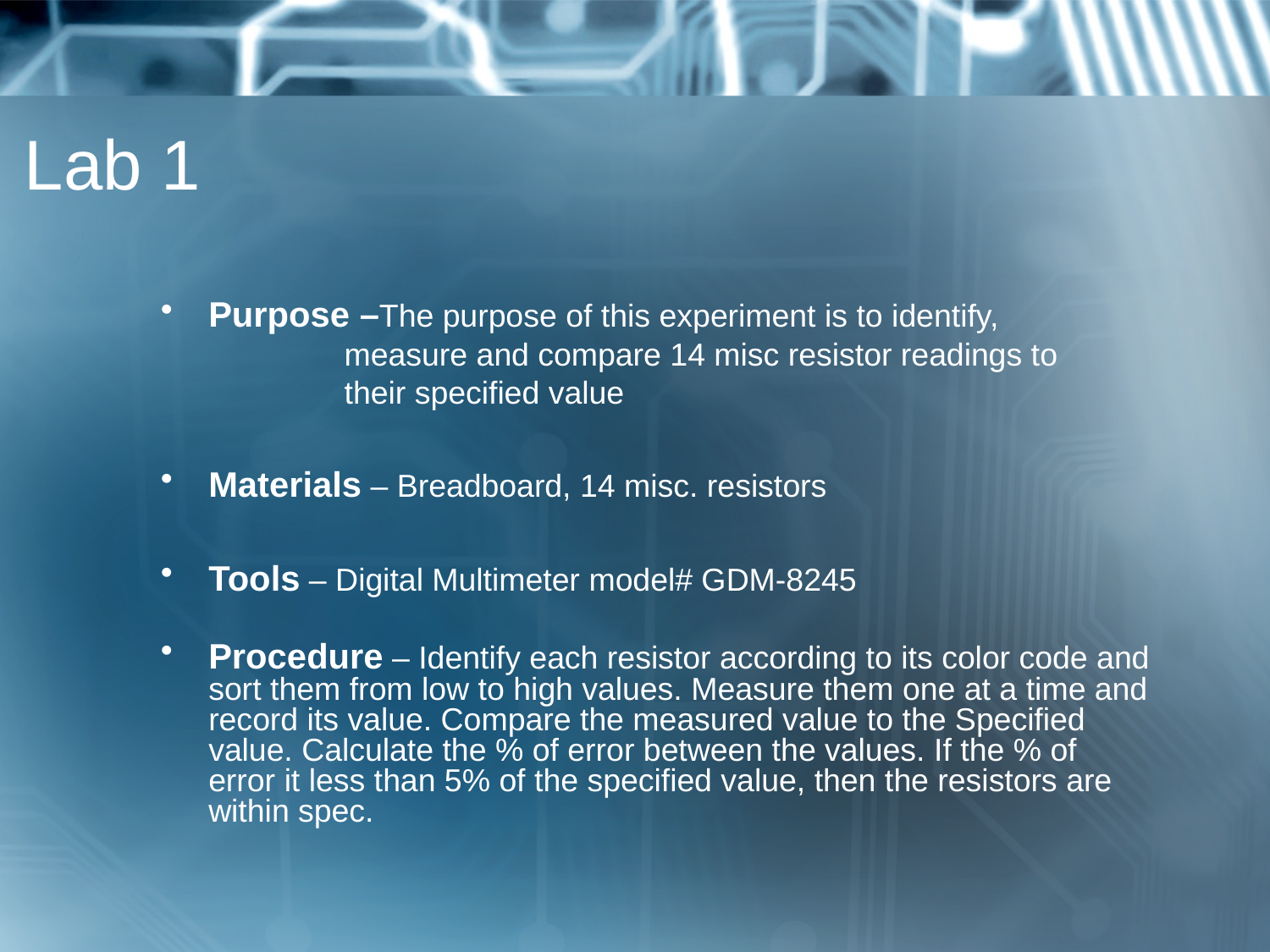

# Lab 1
Purpose –The purpose of this experiment is to identify, 		 measure and compare 14 misc resistor readings to 		 their specified value

Materials – Breadboard, 14 misc. resistors

Tools – Digital Multimeter model# GDM-8245

Procedure – Identify each resistor according to its color code and sort them from low to high values. Measure them one at a time and record its value. Compare the measured value to the Specified value. Calculate the % of error between the values. If the % of error it less than 5% of the specified value, then the resistors are within spec.